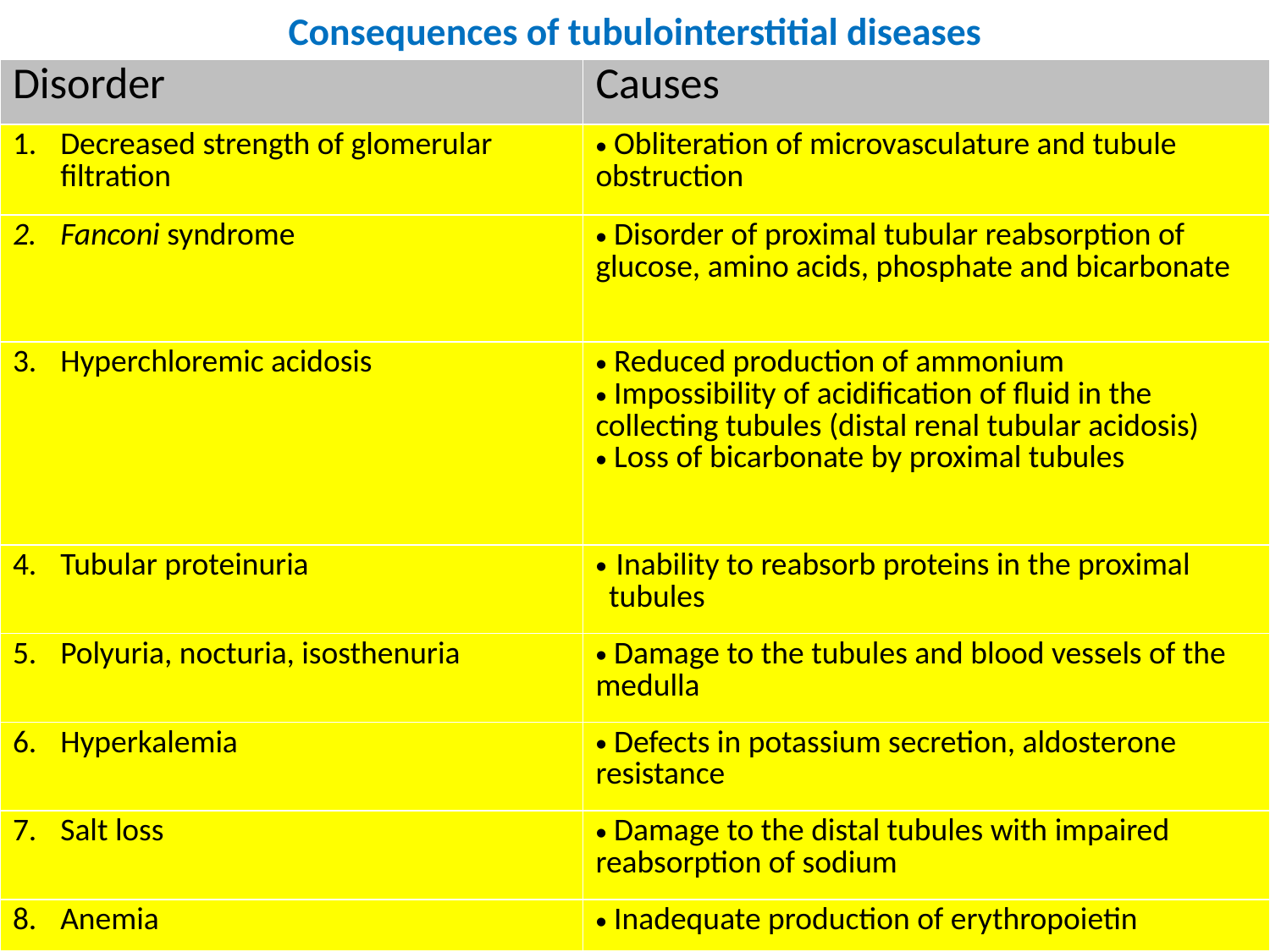

# Consequences of tubulointerstitial diseases
| Disorder | Causes |
| --- | --- |
| Decreased strength of glomerular filtration | Obliteration of microvasculature and tubule obstruction |
| Fanconi syndrome | Disorder of proximal tubular reabsorption of glucose, amino acids, phosphate and bicarbonate |
| Hyperchloremic acidosis | Reduced production of ammonium Impossibility of acidification of fluid in the collecting tubules (distal renal tubular acidosis) Loss of bicarbonate by proximal tubules |
| Tubular proteinuria | Inability to reabsorb proteins in the proximal tubules |
| Polyuria, nocturia, isosthenuria | Damage to the tubules and blood vessels of the medulla |
| Hyperkalemia | Defects in potassium secretion, aldosterone resistance |
| Salt loss | Damage to the distal tubules with impaired reabsorption of sodium |
| Anemia | Inadequate production of erythropoietin |